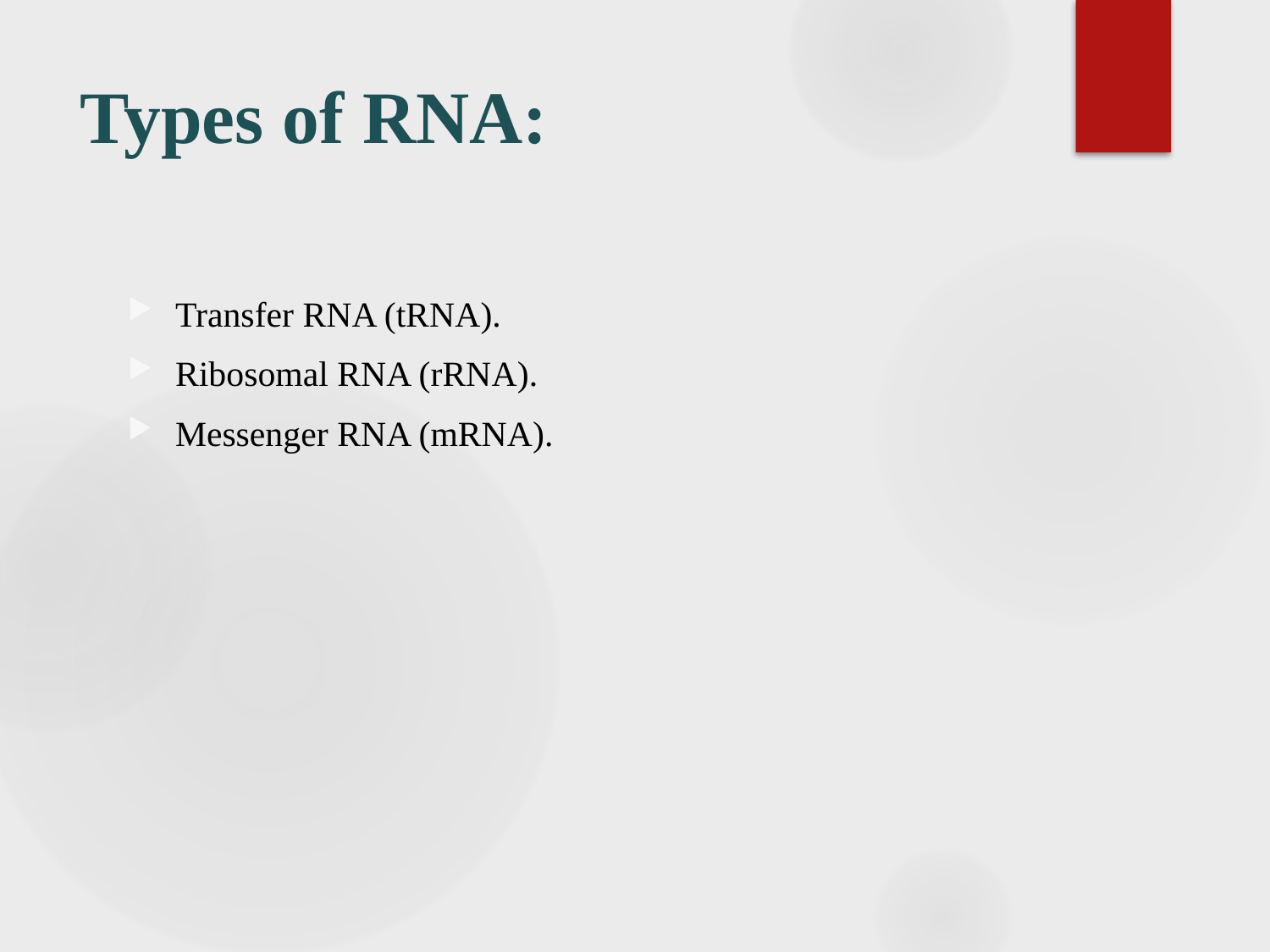

# Types of RNA:
Transfer RNA (tRNA).
Ribosomal RNA (rRNA).
Messenger RNA (mRNA).